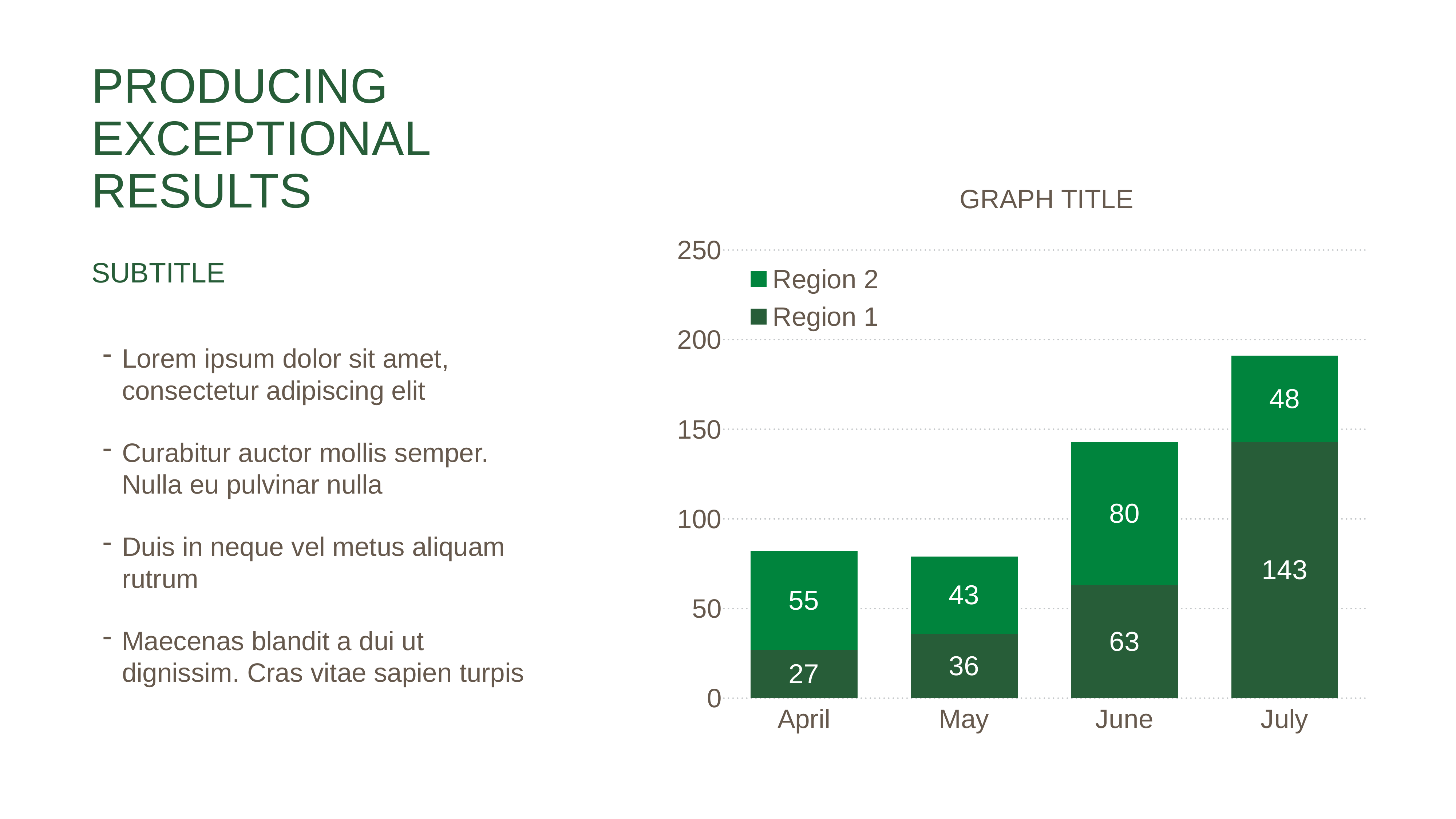

Producing Exceptional Results
graph title

### Chart

| Category | Region 1 | Region 2 |
|---|---|---|
| April | 27.0 | 55.0 |
| May | 36.0 | 43.0 |
| June | 63.0 | 80.0 |
| July | 143.0 | 48.0 |
subtitle
Lorem ipsum dolor sit amet, consectetur adipiscing elit
Curabitur auctor mollis semper. Nulla eu pulvinar nulla
Duis in neque vel metus aliquam rutrum
Maecenas blandit a dui ut dignissim. Cras vitae sapien turpis